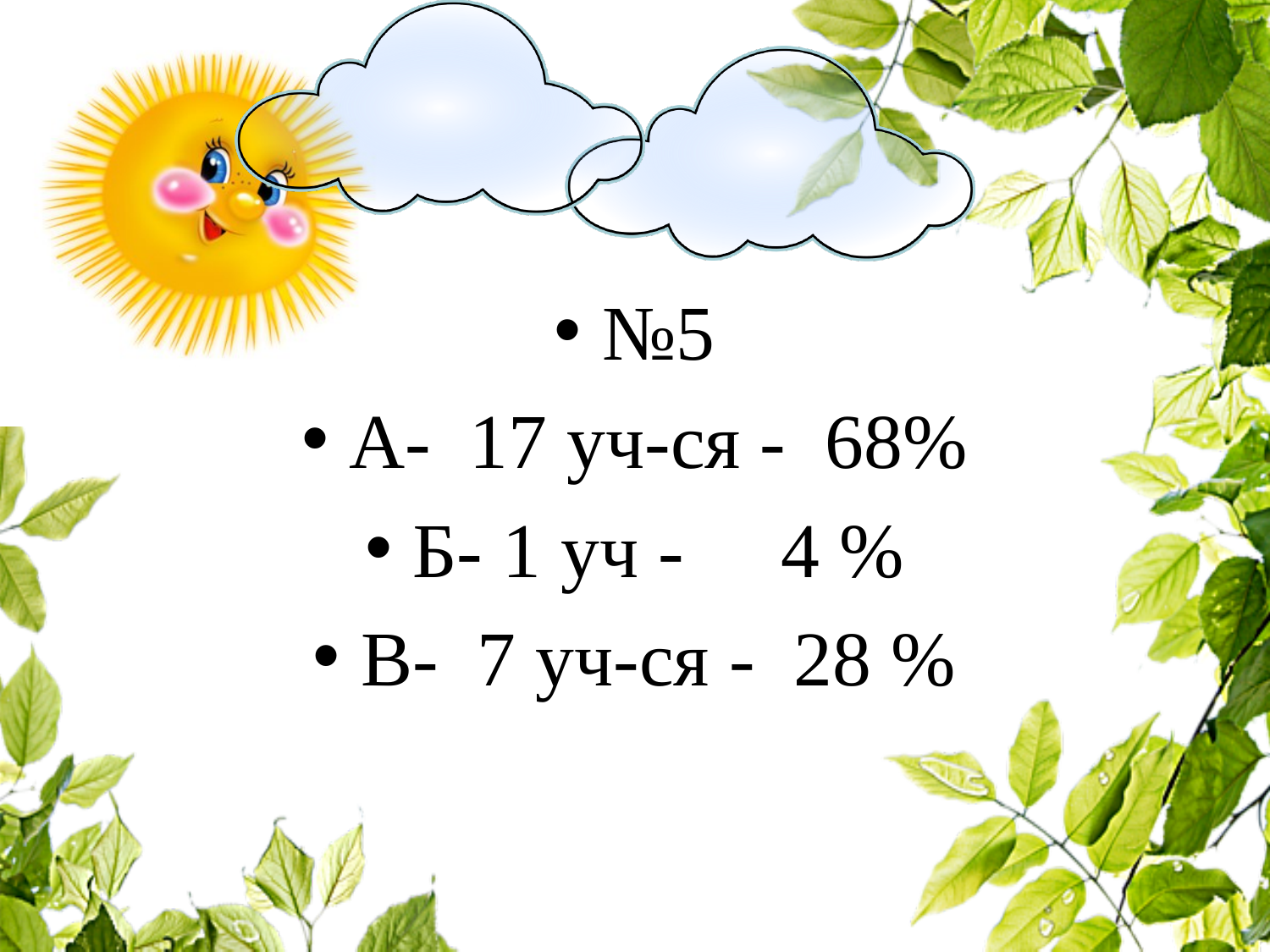

#
№5
А-  17 уч-ся -  68%
Б- 1 уч -     4 %
В-  7 уч-ся -  28 %